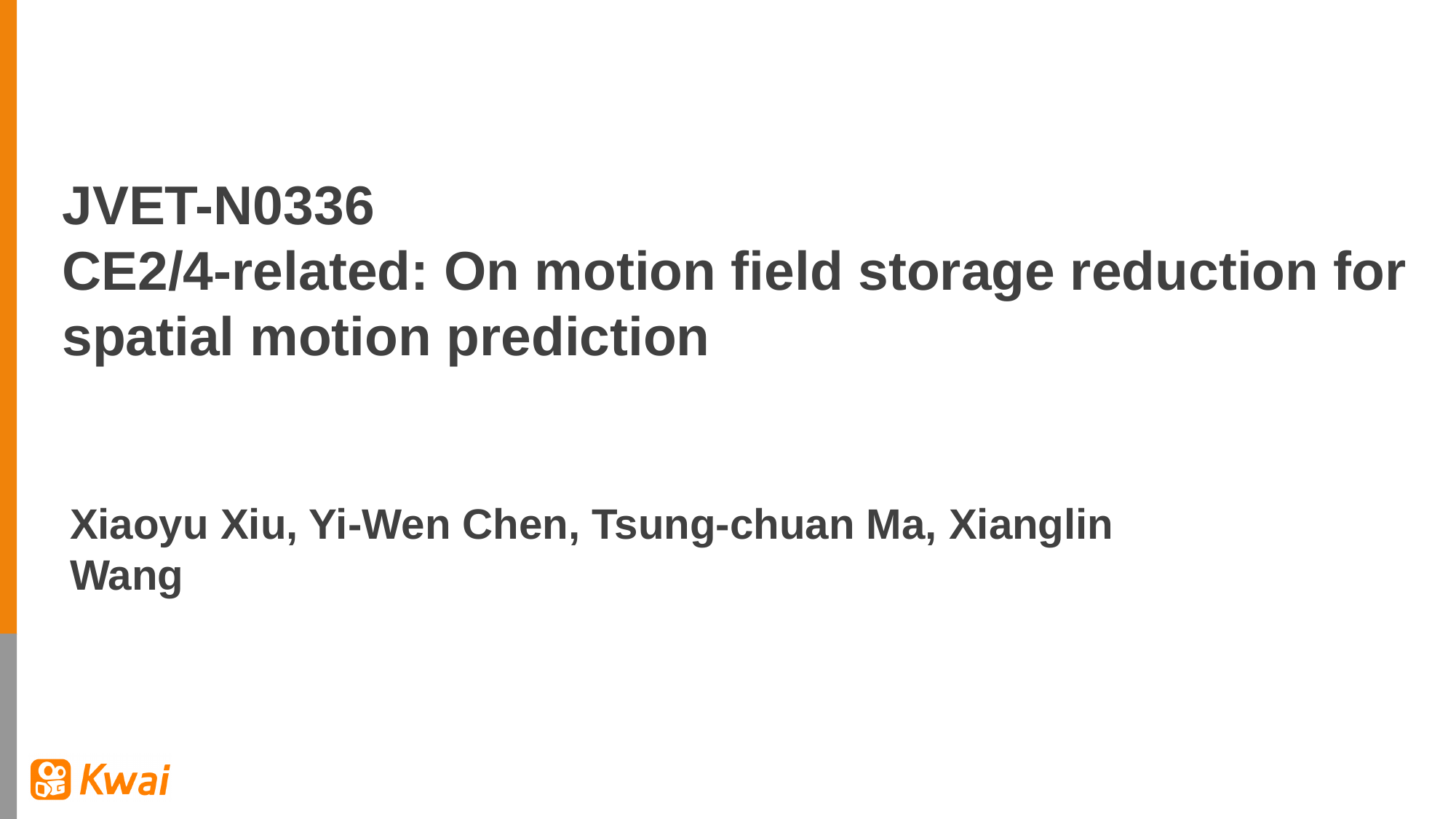

JVET-N0336
CE2/4-related: On motion field storage reduction for spatial motion prediction
Xiaoyu Xiu, Yi-Wen Chen, Tsung-chuan Ma, Xianglin Wang